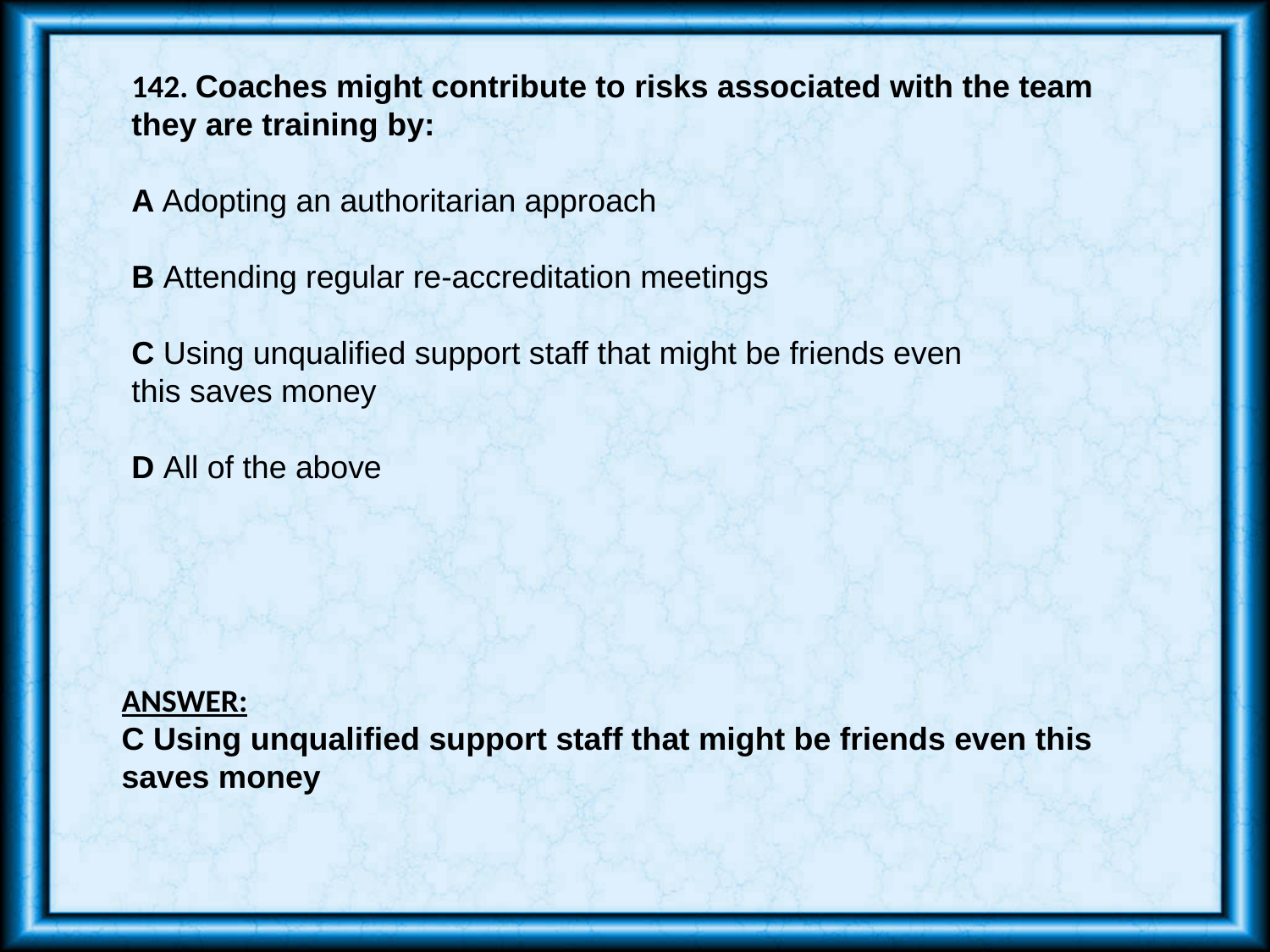

142. Coaches might contribute to risks associated with the team they are training by:

A Adopting an authoritarian approach

B Attending regular re-accreditation meetings

C Using unqualified support staff that might be friends even
this saves money

D All of the above

ANSWER:
C Using unqualified support staff that might be friends even this saves money